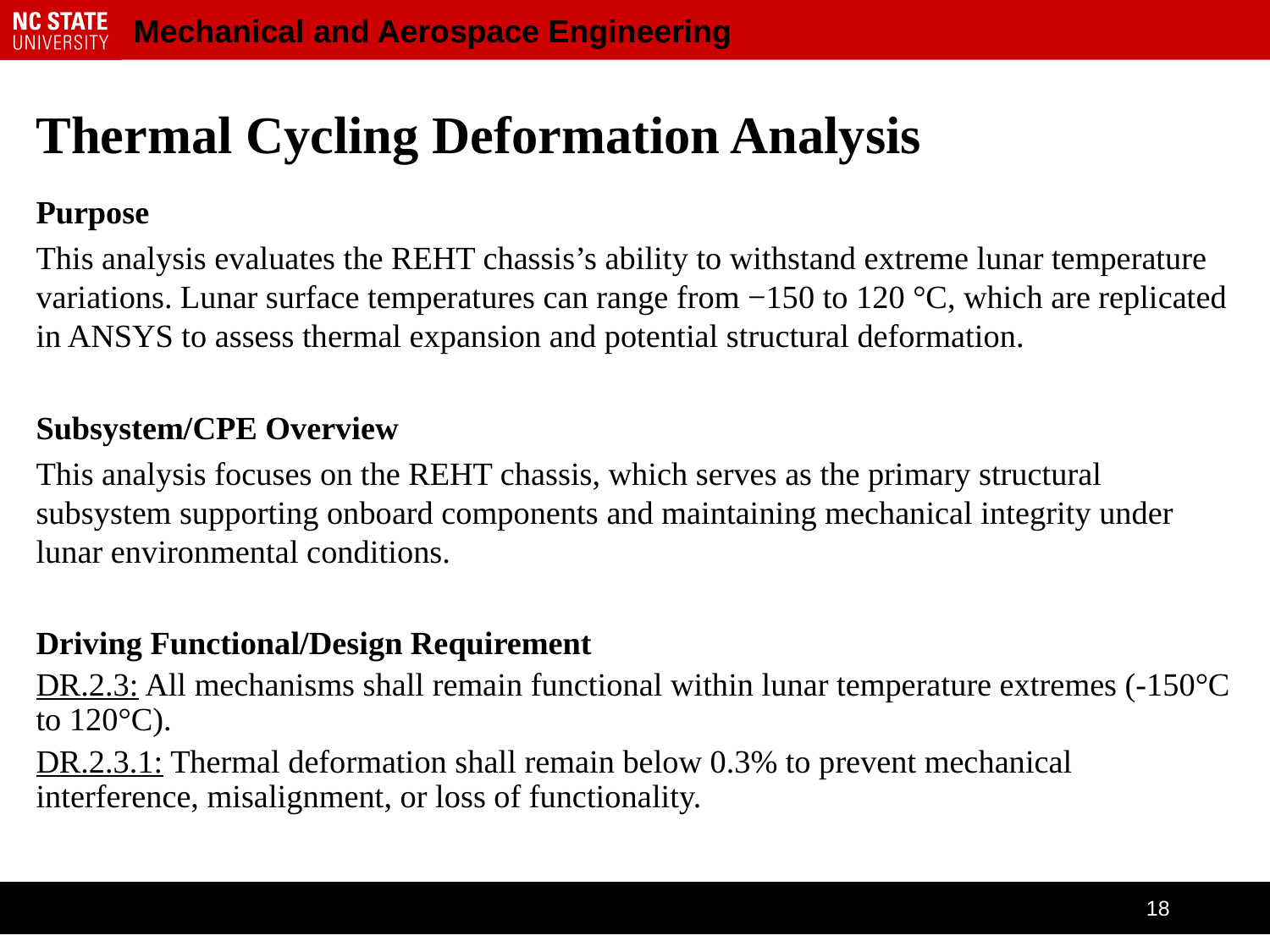

# Thermal Cycling Deformation Analysis
Purpose
This analysis evaluates the REHT chassis’s ability to withstand extreme lunar temperature variations. Lunar surface temperatures can range from −150 to 120 °C, which are replicated in ANSYS to assess thermal expansion and potential structural deformation.

Subsystem/CPE Overview
This analysis focuses on the REHT chassis, which serves as the primary structural subsystem supporting onboard components and maintaining mechanical integrity under lunar environmental conditions.

Driving Functional/Design Requirement
DR.2.3: All mechanisms shall remain functional within lunar temperature extremes (-150°C to 120°C).
DR.2.3.1: Thermal deformation shall remain below 0.3% to prevent mechanical interference, misalignment, or loss of functionality.

18